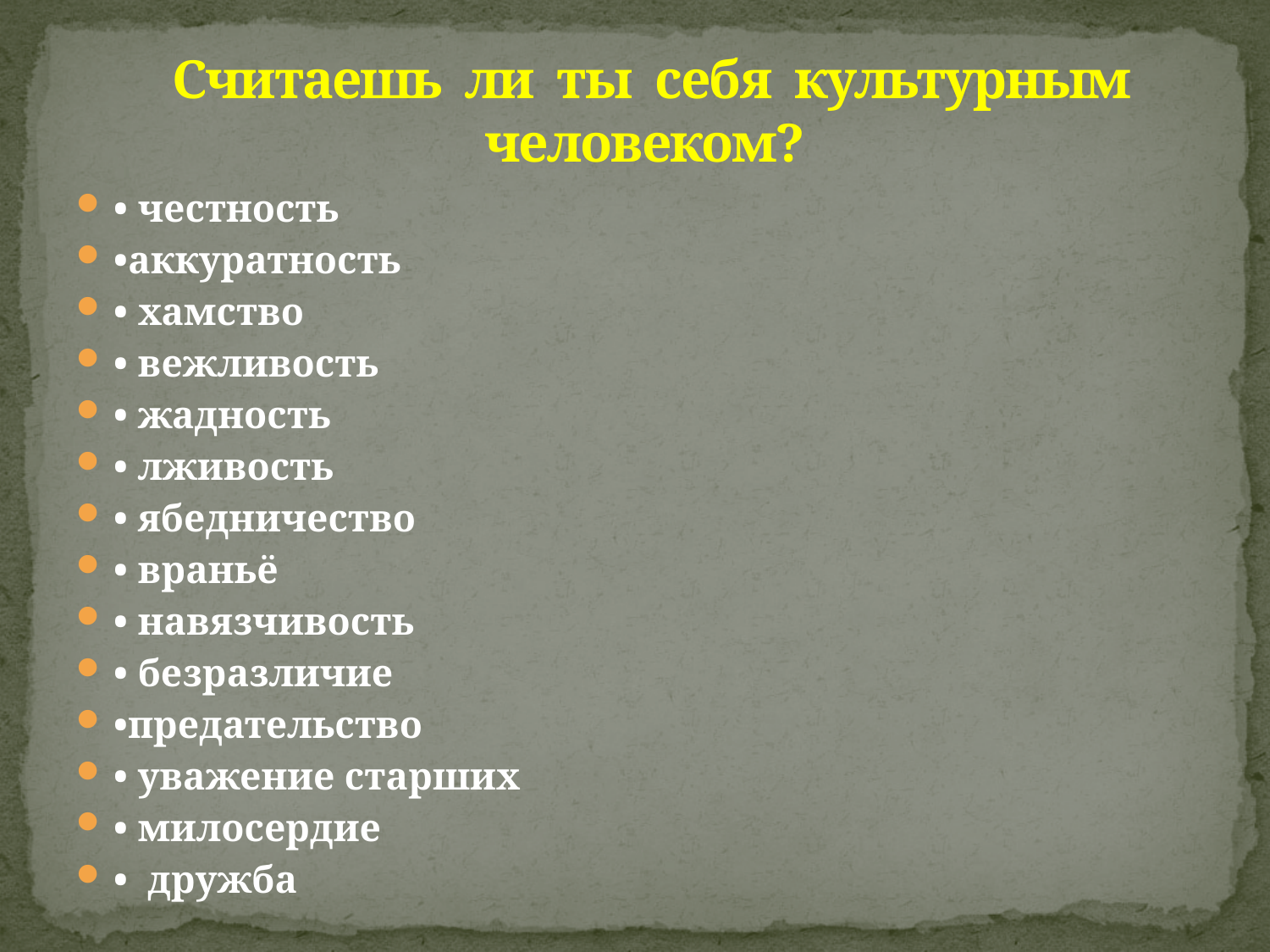

# Считаешь  ли  ты  себя  культурным человеком?
• честность
•аккуратность
• хамство
• вежливость
• жадность
• лживость
• ябедничество
• враньё
• навязчивость
• безразличие
•предательство
• уважение старших
• милосердие
•  дружба